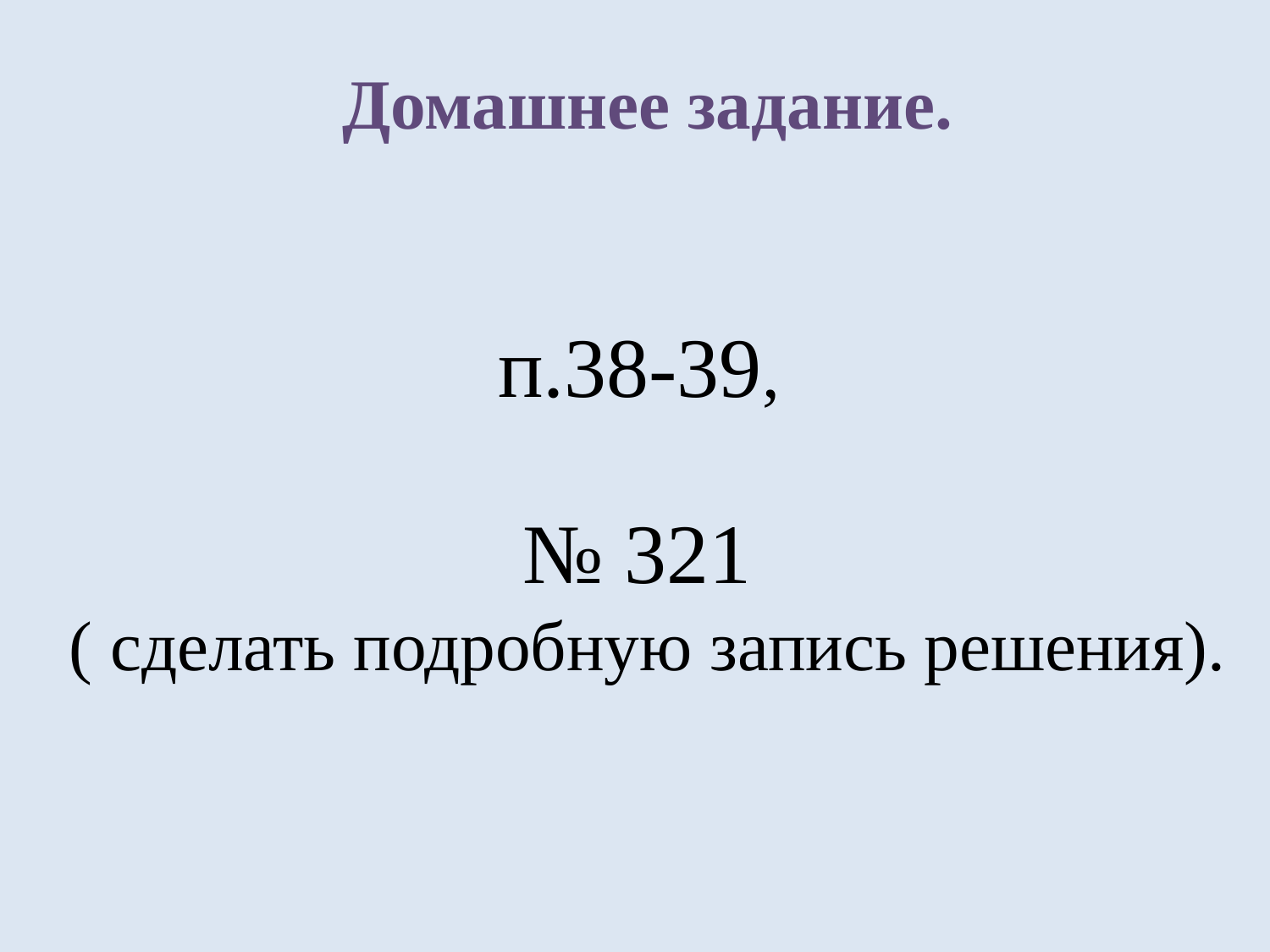

Домашнее задание.

п.38-39,

№ 321
( сделать подробную запись решения).